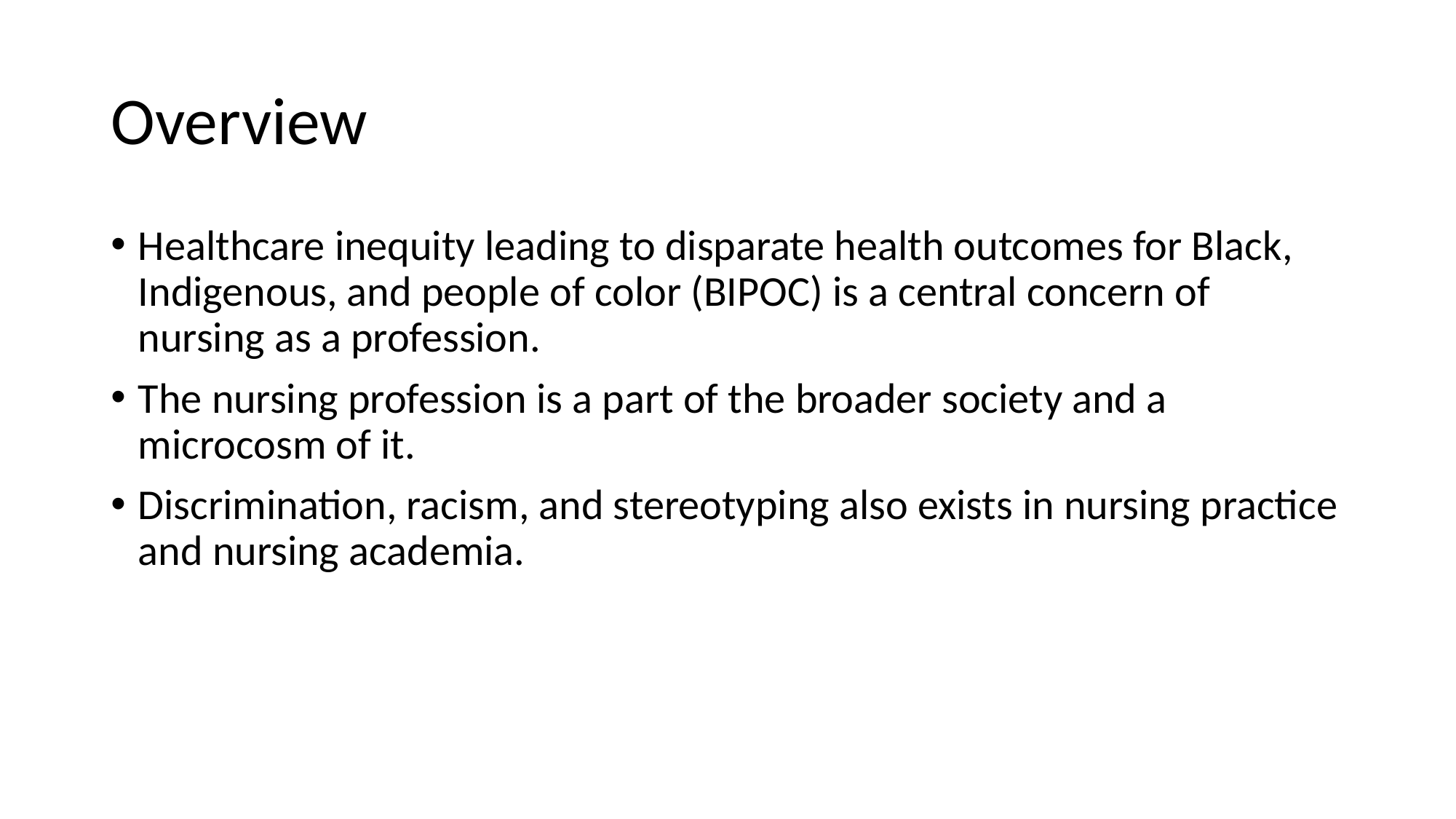

# Overview
Healthcare inequity leading to disparate health outcomes for Black, Indigenous, and people of color (BIPOC) is a central concern of nursing as a profession.
The nursing profession is a part of the broader society and a microcosm of it.
Discrimination, racism, and stereotyping also exists in nursing practice and nursing academia.